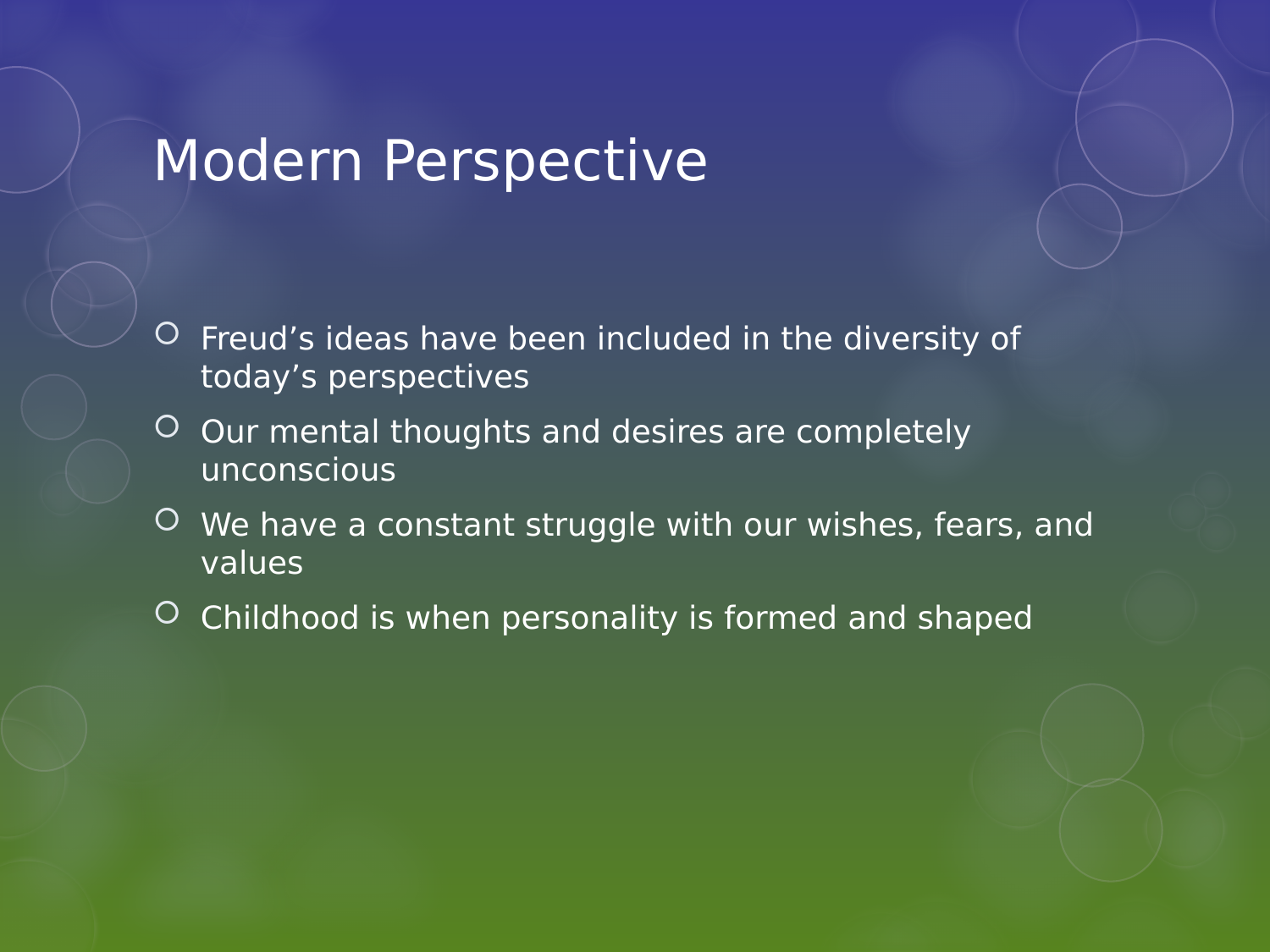

# Modern Perspective
Freud’s ideas have been included in the diversity of today’s perspectives
Our mental thoughts and desires are completely unconscious
We have a constant struggle with our wishes, fears, and values
Childhood is when personality is formed and shaped